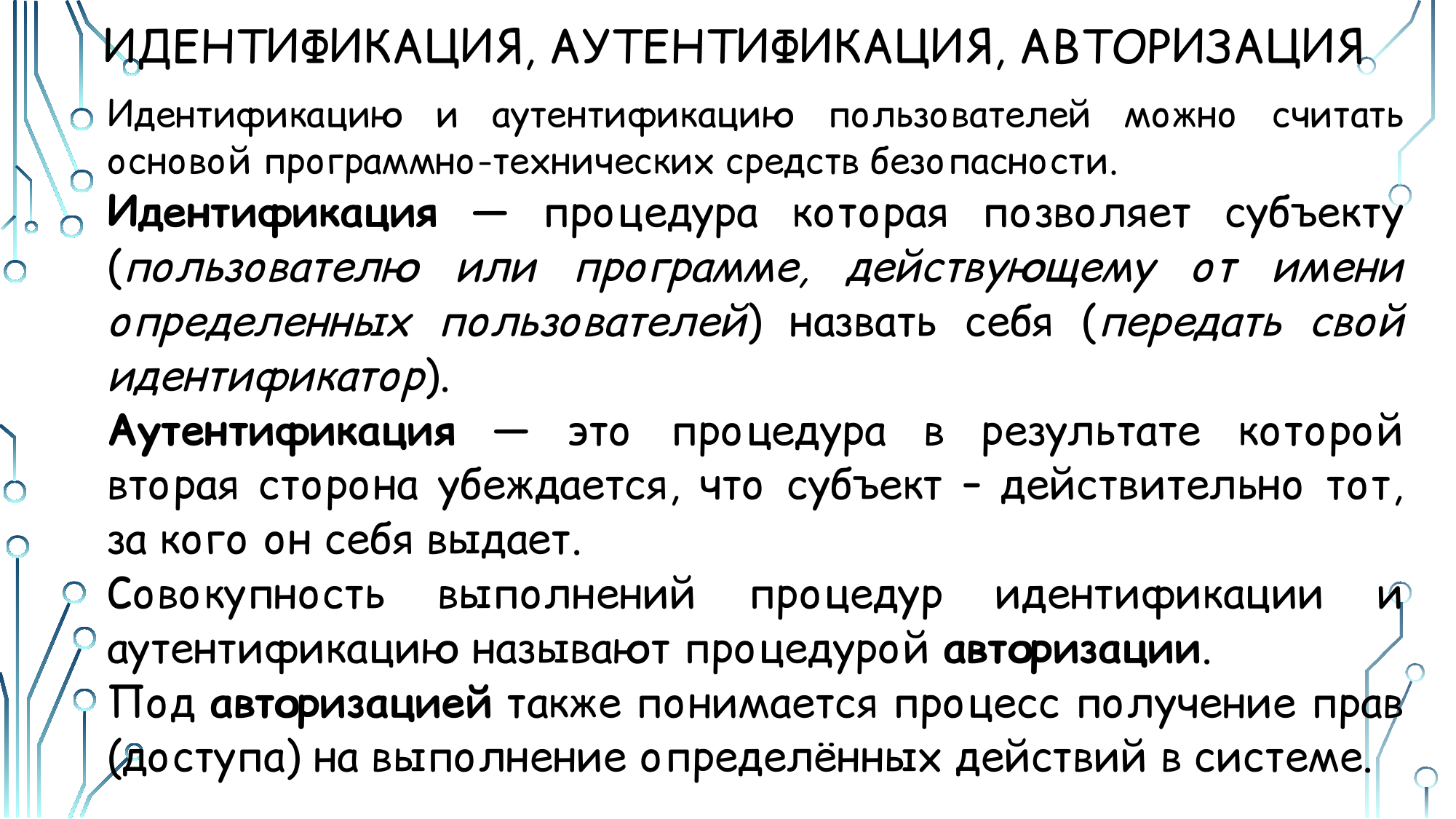

# Идентификация, аутентификация, АВТОРИЗАЦИЯ
Идентификацию и аутентификацию пользователей можно считать основой программно-технических средств безопасности.
Идентификация — процедура которая позволяет субъекту (пользователю или программе, действующему от имени определенных пользователей) назвать себя (передать свой идентификатор).
Аутентификация — это процедура в результате которой вторая сторона убеждается, что субъект – действительно тот, за кого он себя выдает.
Совокупность выполнений процедур идентификации и аутентификацию называют процедурой авторизации.
Под авторизацией также понимается процесс получение прав (доступа) на выполнение определённых действий в системе.